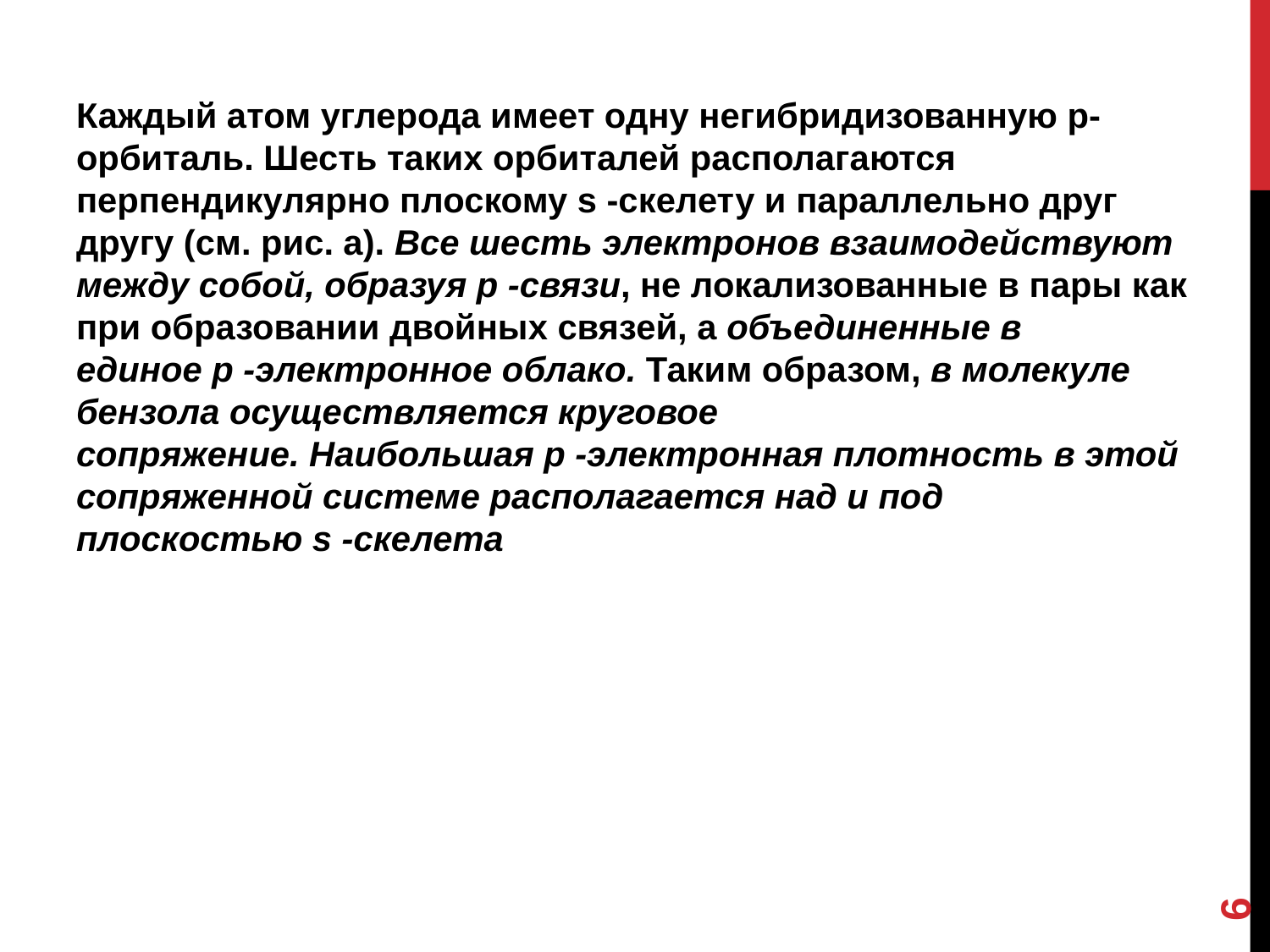

Каждый атом углерода имеет одну негибридизованную р-орбиталь. Шесть таких орбиталей располагаются перпендикулярно плоскому s -скелету и параллельно друг другу (см. рис. а). Все шесть электронов взаимодействуют между собой, образуя p -связи, не локализованные в пары как при образовании двойных связей, а объединенные в единое p -электронное облако. Таким образом, в молекуле бензола осуществляется круговое сопряжение. Наибольшая p -электронная плотность в этой сопряженной системе располагается над и под плоскостью s -скелета
6